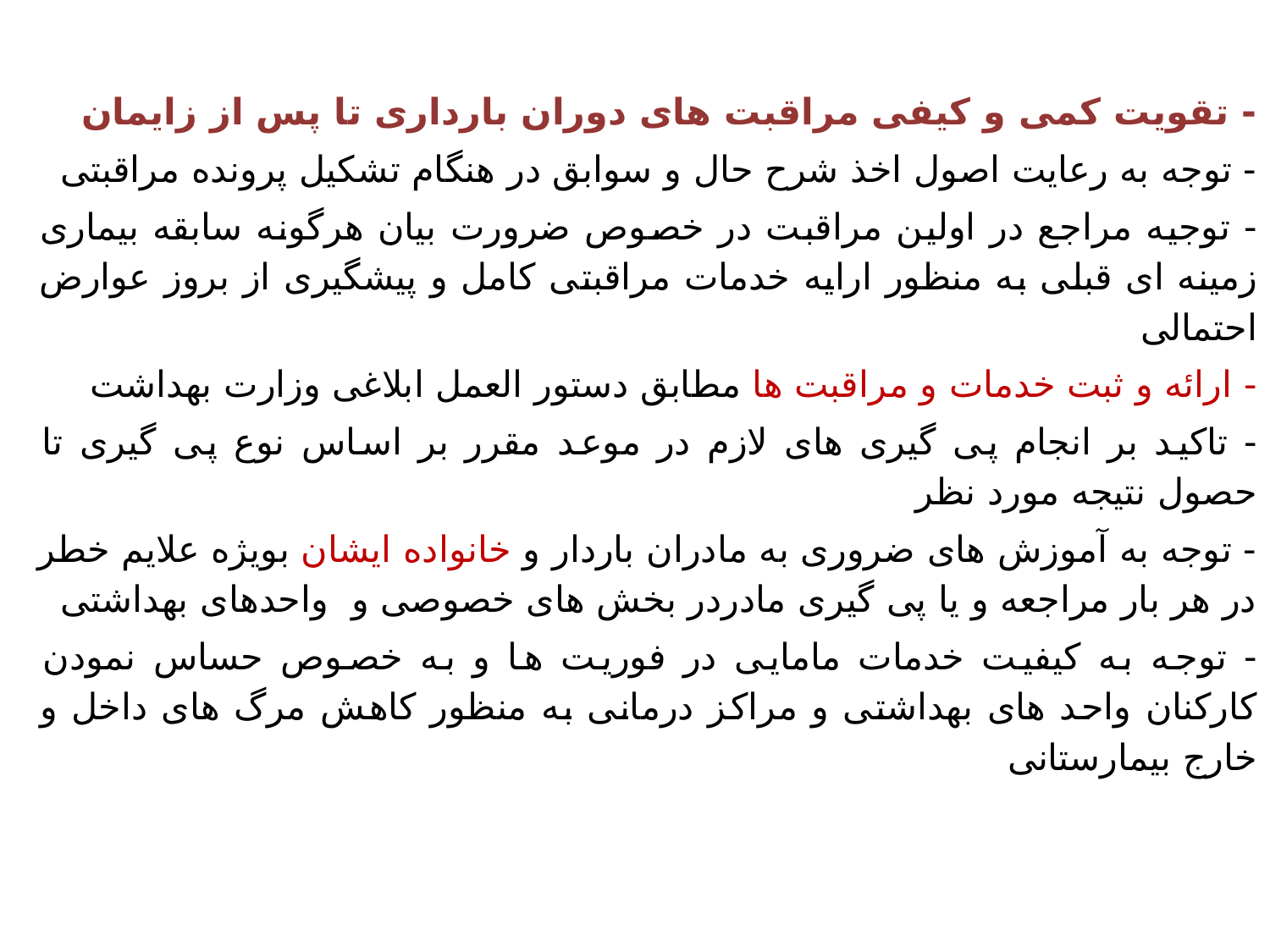

#

- تقویت کمی و کیفی مراقبت های دوران بارداری تا پس از زایمان
- توجه به رعایت اصول اخذ شرح حال و سوابق در هنگام تشکیل پرونده مراقبتی
- توجیه مراجع در اولین مراقبت در خصوص ضرورت بیان هرگونه سابقه بیماری زمینه ای قبلی به منظور ارایه خدمات مراقبتی کامل و پیشگیری از بروز عوارض احتمالی
- ارائه و ثبت خدمات و مراقبت ها مطابق دستور العمل ابلاغی وزارت بهداشت
- تاکید بر انجام پی گیری های لازم در موعد مقرر بر اساس نوع پی گیری تا حصول نتیجه مورد نظر
- توجه به آموزش های ضروری به مادران باردار و خانواده ایشان بویژه علایم خطر در هر بار مراجعه و یا پی گیری مادردر بخش های خصوصی و  واحدهای بهداشتی
- توجه به کیفیت خدمات مامایی در فوریت ها و به خصوص حساس نمودن کارکنان واحد های بهداشتی و مراکز درمانی به منظور کاهش مرگ های داخل و خارج بیمارستانی